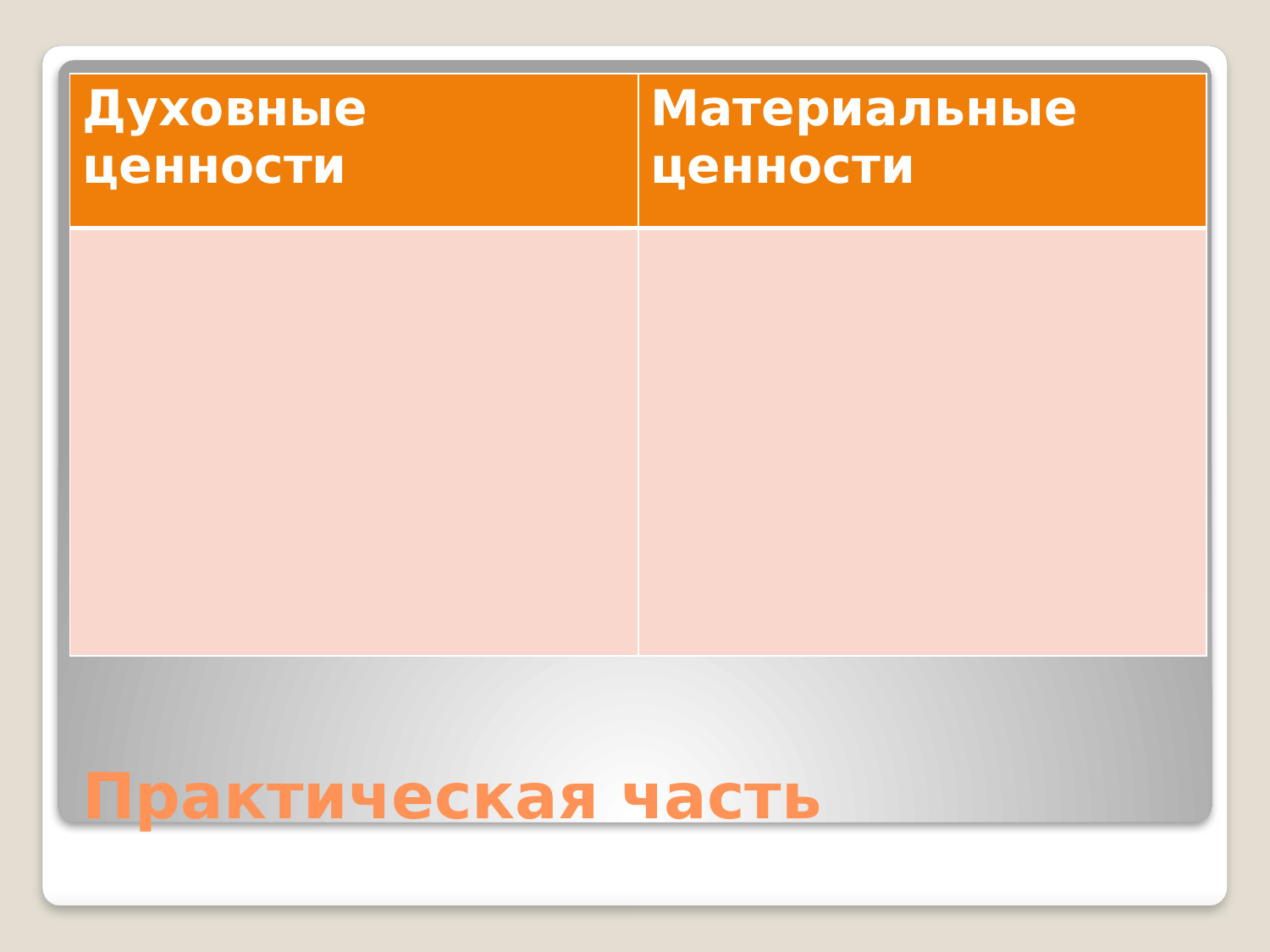

| Духовные ценности | Материальные ценности |
| --- | --- |
|  |  |
# Практическая часть